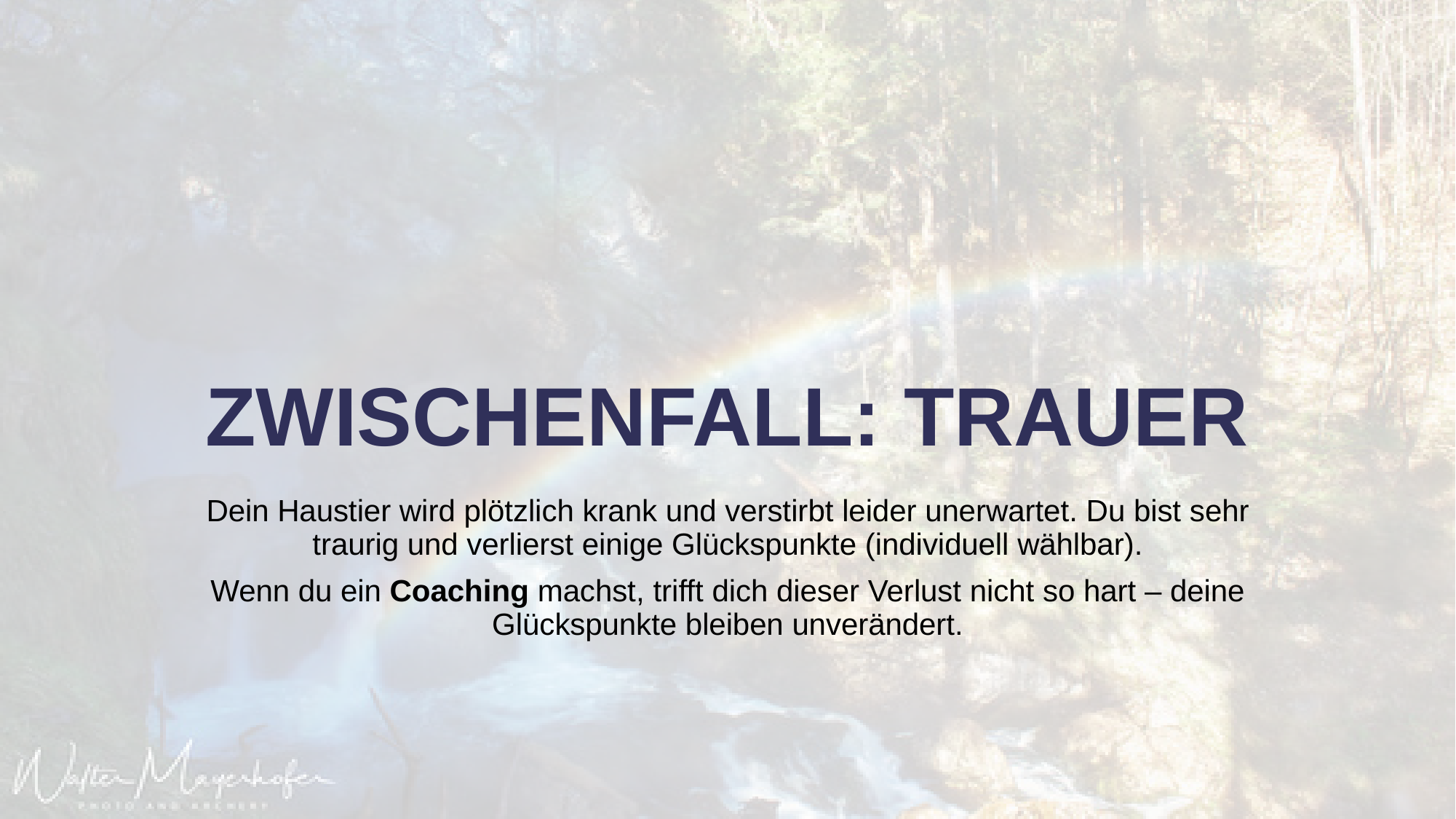

# Zwischenfall: Trauer
Dein Haustier wird plötzlich krank und verstirbt leider unerwartet. Du bist sehr traurig und verlierst einige Glückspunkte (individuell wählbar).
Wenn du ein Coaching machst, trifft dich dieser Verlust nicht so hart – deine Glückspunkte bleiben unverändert.